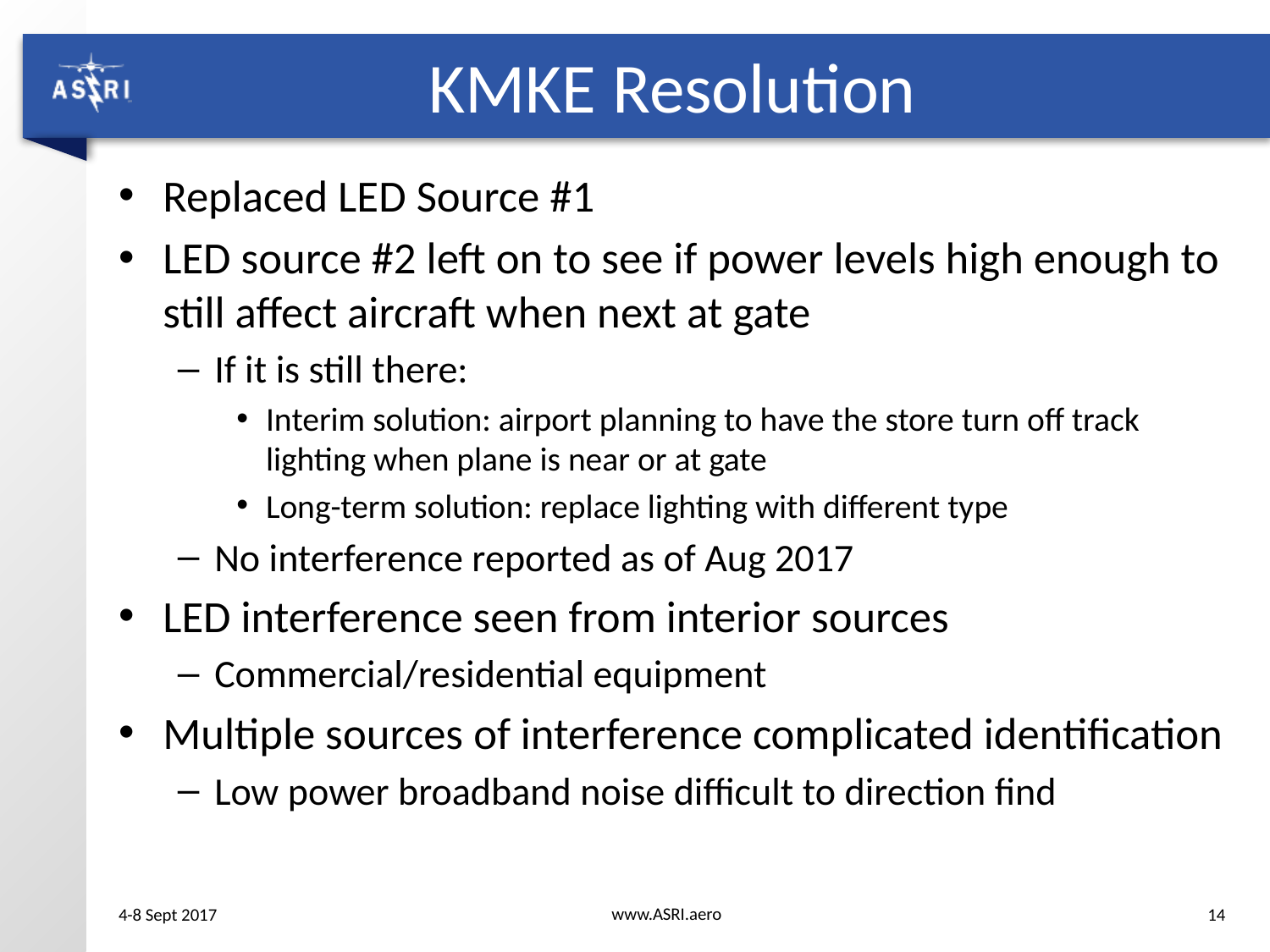

# KMKE Resolution
Replaced LED Source #1
LED source #2 left on to see if power levels high enough to still affect aircraft when next at gate
If it is still there:
Interim solution: airport planning to have the store turn off track lighting when plane is near or at gate
Long-term solution: replace lighting with different type
No interference reported as of Aug 2017
LED interference seen from interior sources
Commercial/residential equipment
Multiple sources of interference complicated identification
Low power broadband noise difficult to direction find

www.ASRI.aero
14
4-8 Sept 2017